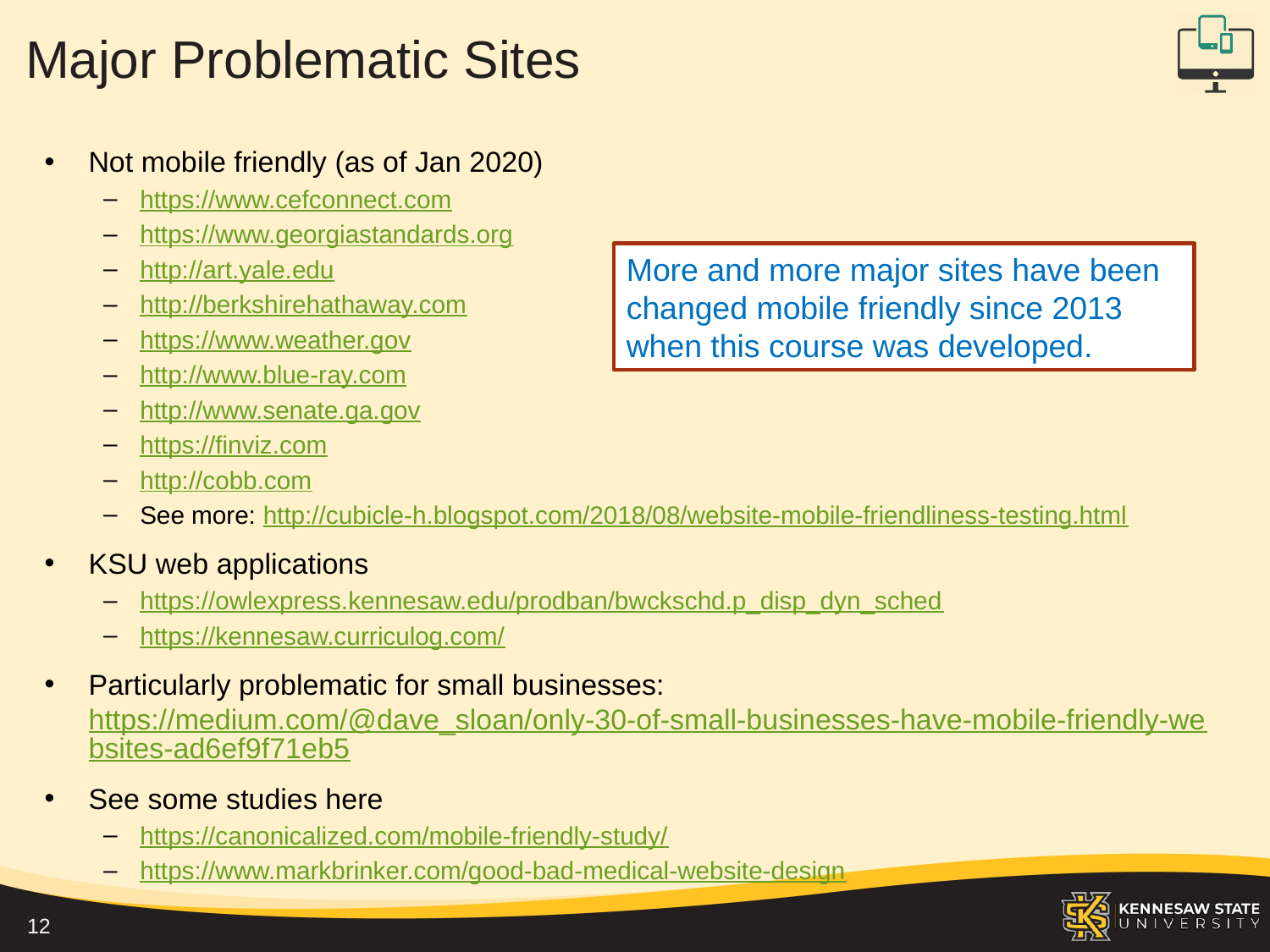

# Major Problematic Sites
Not mobile friendly (as of Jan 2020)
https://www.cefconnect.com
https://www.georgiastandards.org
http://art.yale.edu
http://berkshirehathaway.com
https://www.weather.gov
http://www.blue-ray.com
http://www.senate.ga.gov
https://finviz.com
http://cobb.com
See more: http://cubicle-h.blogspot.com/2018/08/website-mobile-friendliness-testing.html
KSU web applications
https://owlexpress.kennesaw.edu/prodban/bwckschd.p_disp_dyn_sched
https://kennesaw.curriculog.com/
Particularly problematic for small businesses: https://medium.com/@dave_sloan/only-30-of-small-businesses-have-mobile-friendly-websites-ad6ef9f71eb5
See some studies here
https://canonicalized.com/mobile-friendly-study/
https://www.markbrinker.com/good-bad-medical-website-design
More and more major sites have been changed mobile friendly since 2013 when this course was developed.
12